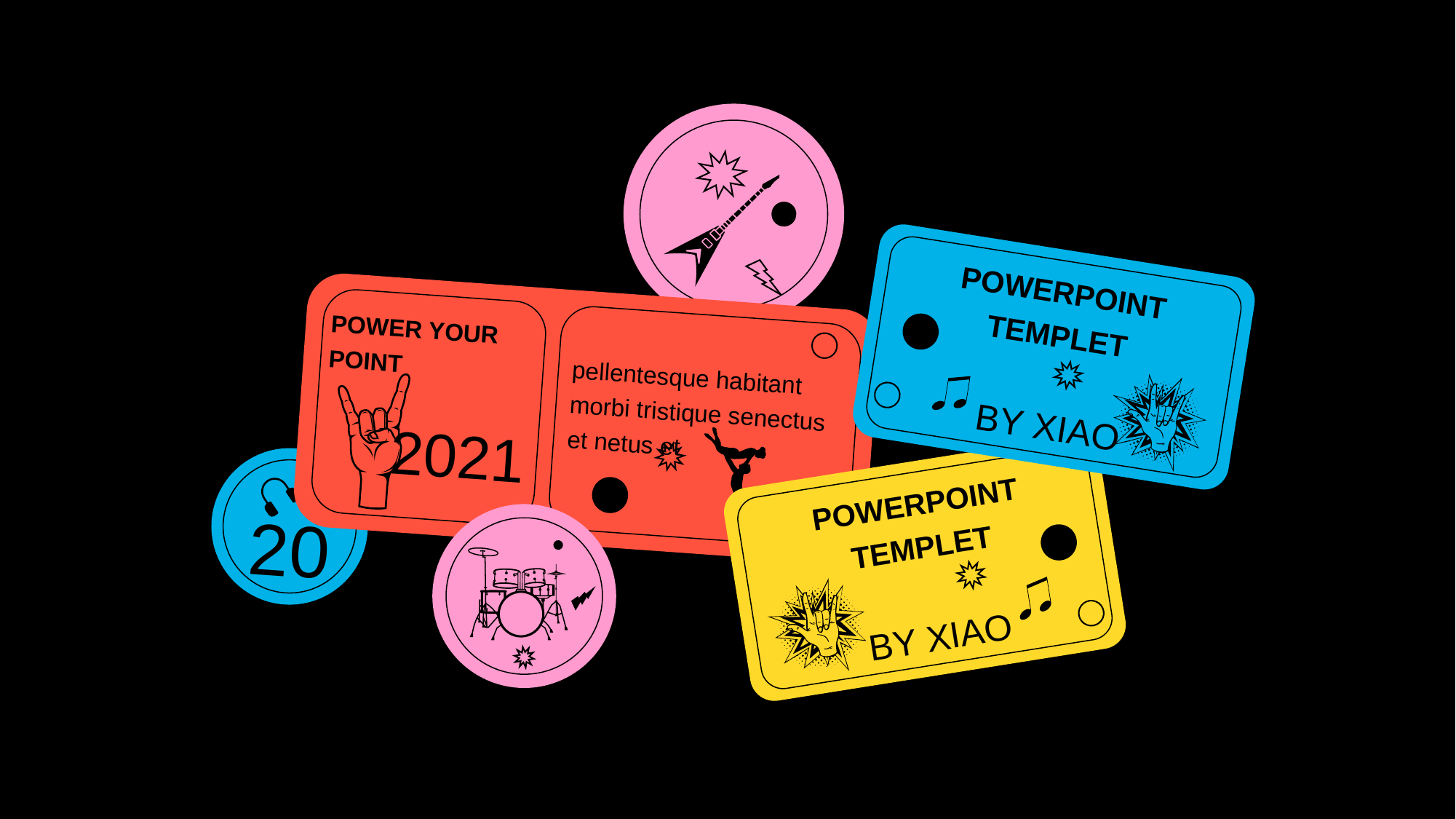

POWERPOINT TEMPLET

 BY XIAO

POWER YOUR POINT

pellentesque habitant morbi tristique senectus et netus et

 2021

2021

POWERPOINT TEMPLET

 BY XIAO